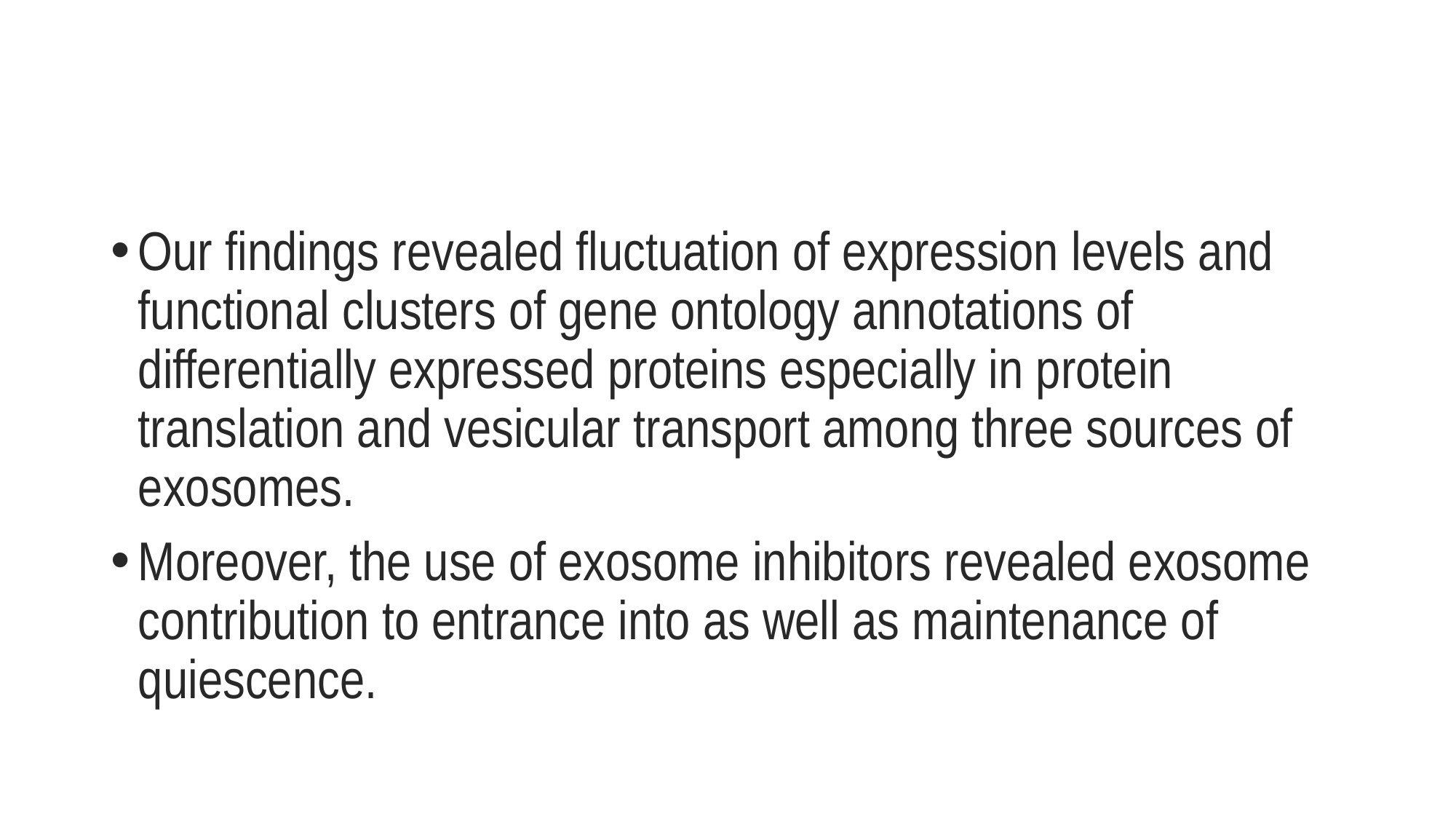

#
Our findings revealed fluctuation of expression levels and functional clusters of gene ontology annotations of differentially expressed proteins especially in protein translation and vesicular transport among three sources of exosomes.
Moreover, the use of exosome inhibitors revealed exosome contribution to entrance into as well as maintenance of quiescence.